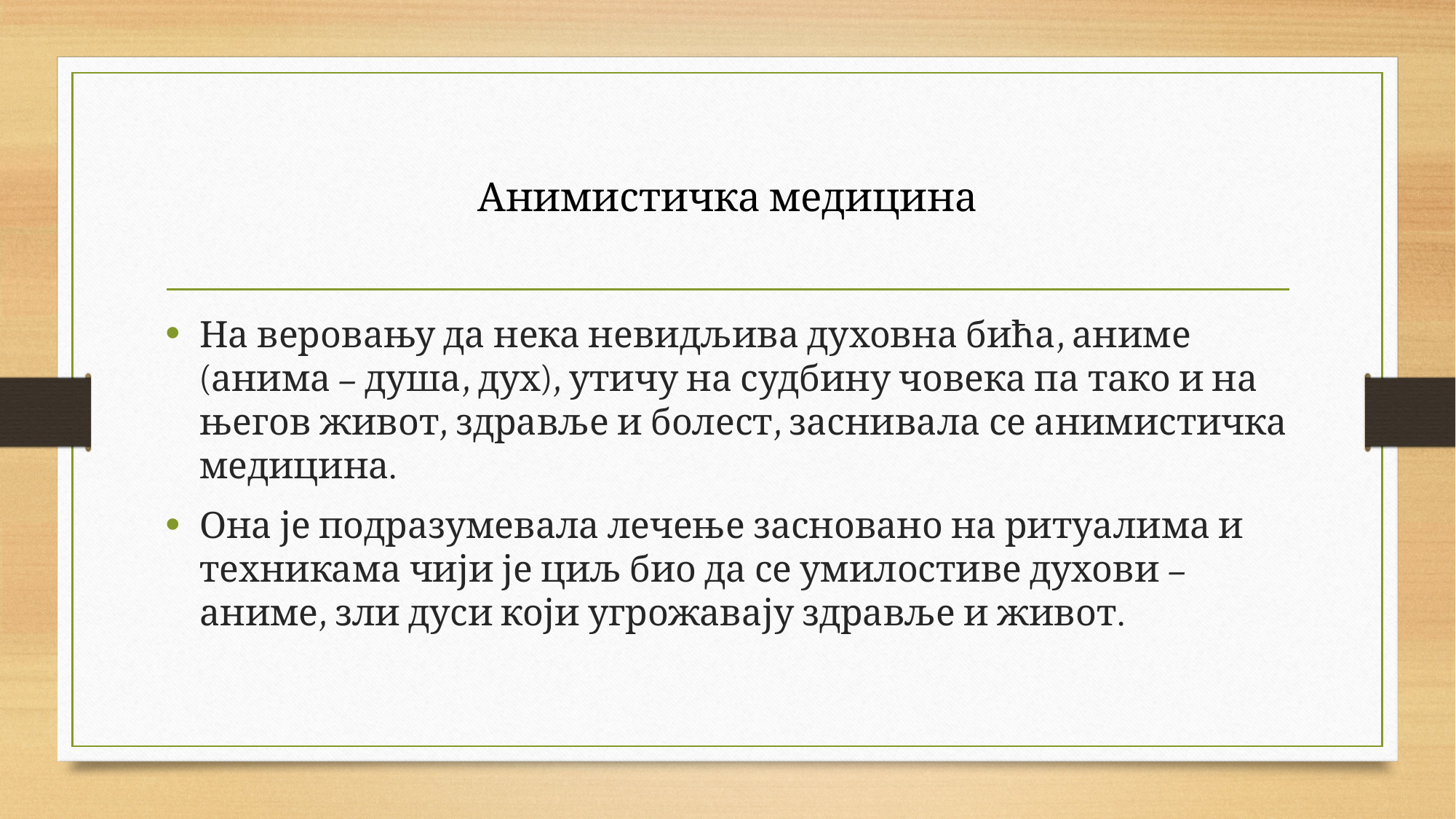

# Анимистичка медицина
На веровању да нека невидљива духовна бића, аниме (анима – душа, дух), утичу на судбину човека па тако и на његов живот, здравље и болест, заснивала се анимистичка медицина.
Она је подразумевала лечење засновано на ритуалима и техникама чији је циљ био да се умилостиве духови – аниме, зли дуси који угрожавају здравље и живот.